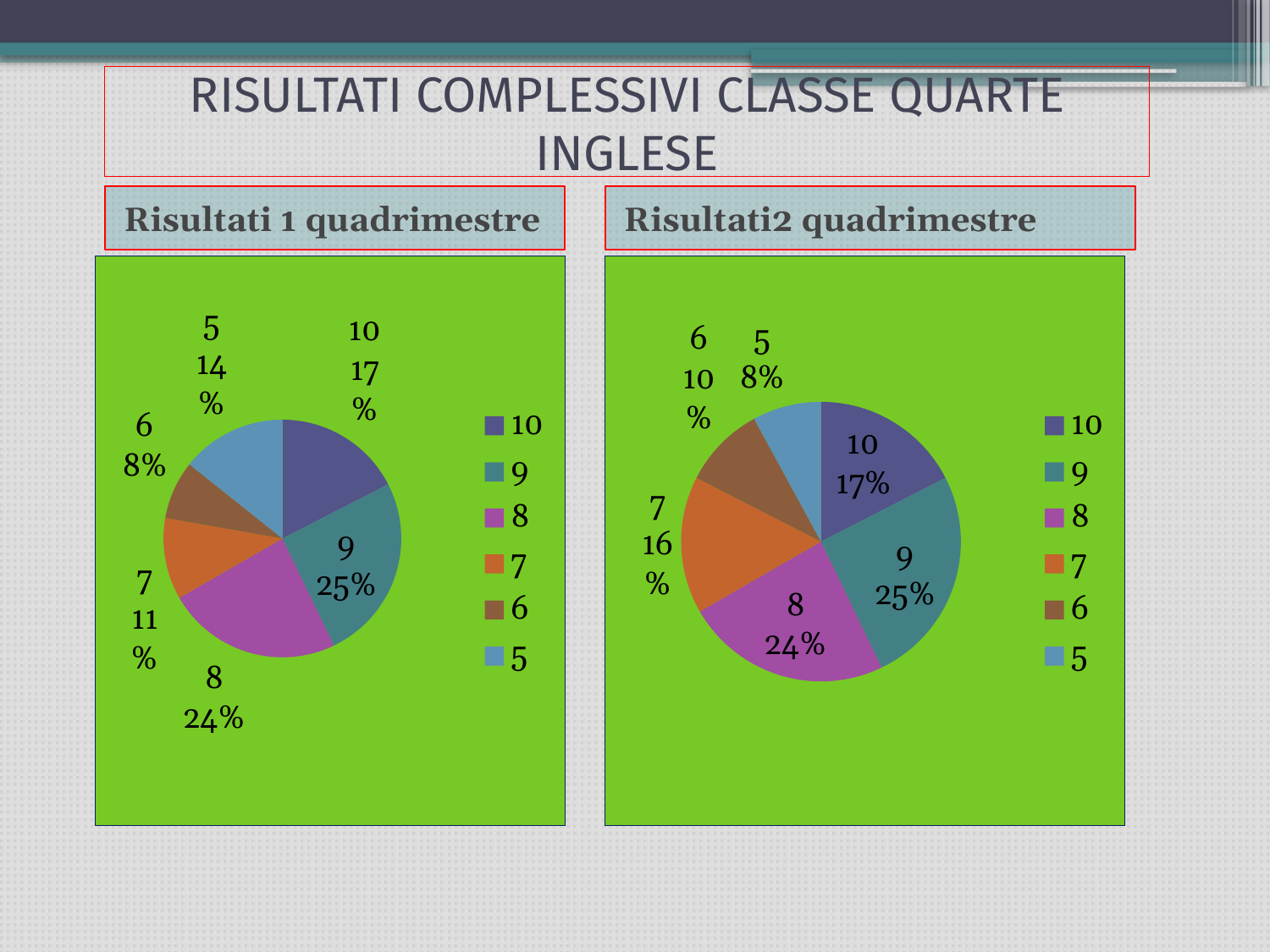

# RISULTATI COMPLESSIVI CLASSE QUARTE INGLESE
Risultati 1 quadrimestre
Risultati2 quadrimestre

### Chart

| Category | Colonna4 |
|---|---|
| 10 | 11.0 |
| 9 | 16.0 |
| 8 | 15.0 |
| 7 | 7.0 |
| 6 | 5.0 |
| 5 | 9.0 |

### Chart

| Category | Colonna4 |
|---|---|
| 10 | 11.0 |
| 9 | 16.0 |
| 8 | 15.0 |
| 7 | 10.0 |
| 6 | 6.0 |
| 5 | 5.0 |